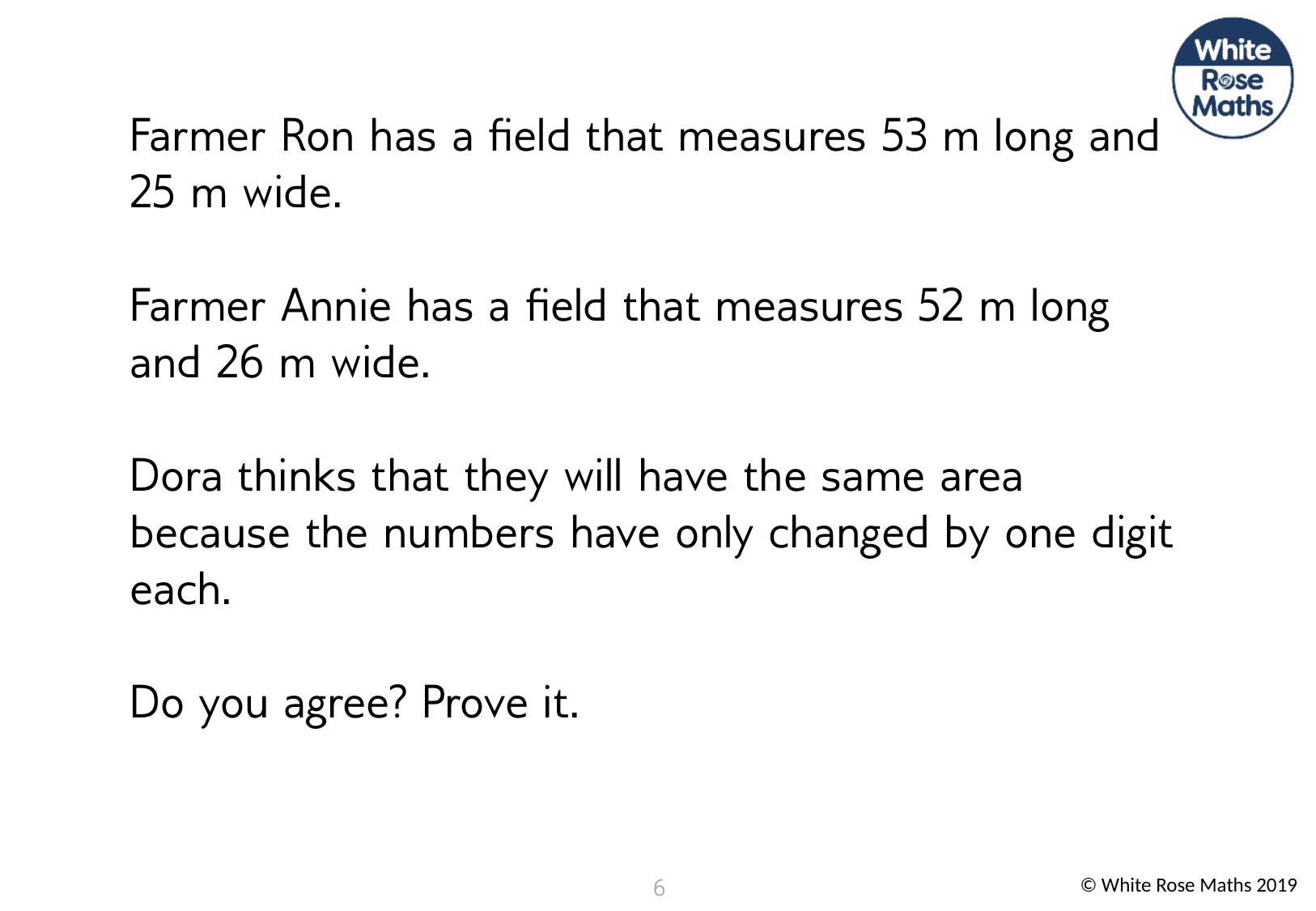

Farmer Ron has a field that measures 53 m long and 25 m wide.

Farmer Annie has a field that measures 52 m long and 26 m wide.

Dora thinks that they will have the same area because the numbers have only changed by one digit each.

Do you agree? Prove it.
6